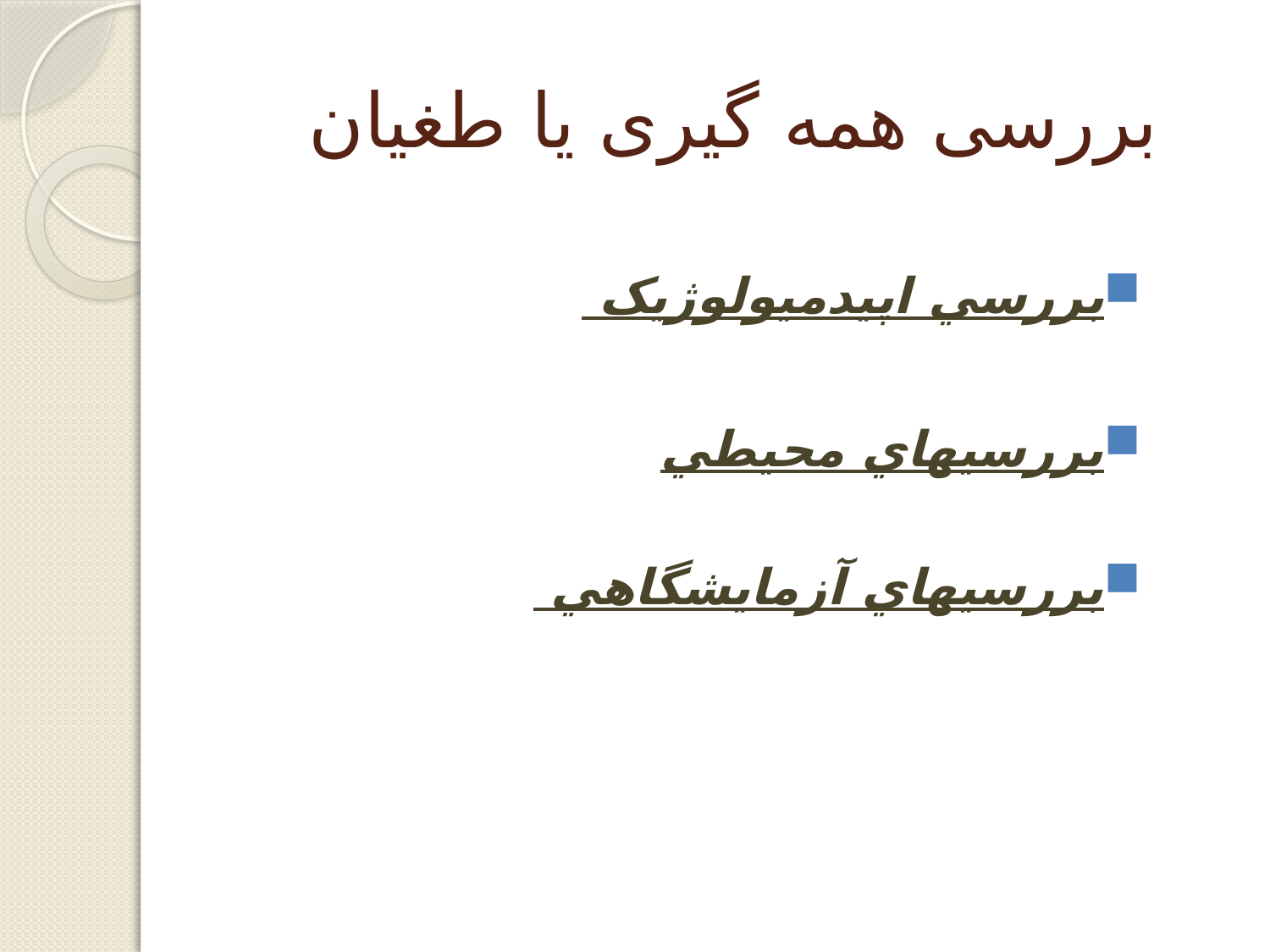

# بررسی همه گیری یا طغیان
بررسي اپيدميولوژيک

بررسيهاي محيطي

بررسيهاي آزمايشگاهي